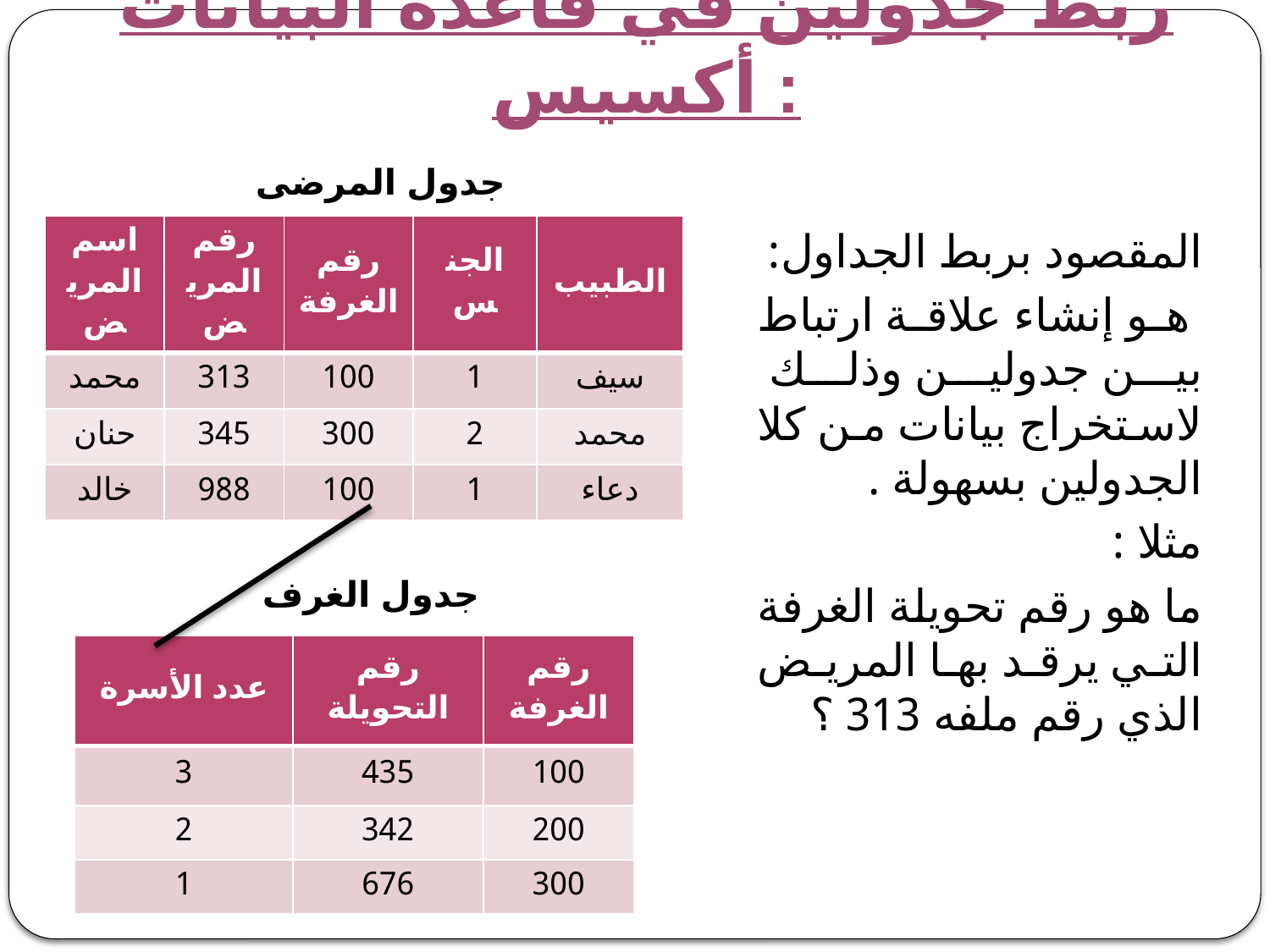

ربط جدولين في قاعدة البيانات أكسيس :
جدول المرضى
| اسم المريض | رقم المريض | رقم الغرفة | الجنس | الطبيب |
| --- | --- | --- | --- | --- |
| محمد | 313 | 100 | 1 | سيف |
| حنان | 345 | 300 | 2 | محمد |
| خالد | 988 | 100 | 1 | دعاء |
المقصود بربط الجداول:
 هو إنشاء علاقة ارتباط بين جدولين وذلك  لاستخراج بيانات من كلا الجدولين بسهولة .
مثلا :
ما هو رقم تحويلة الغرفة التي يرقد بها المريض الذي رقم ملفه 313 ؟

جدول الغرف
| عدد الأسرة | رقم التحويلة | رقم الغرفة |
| --- | --- | --- |
| 3 | 435 | 100 |
| 2 | 342 | 200 |
| 1 | 676 | 300 |